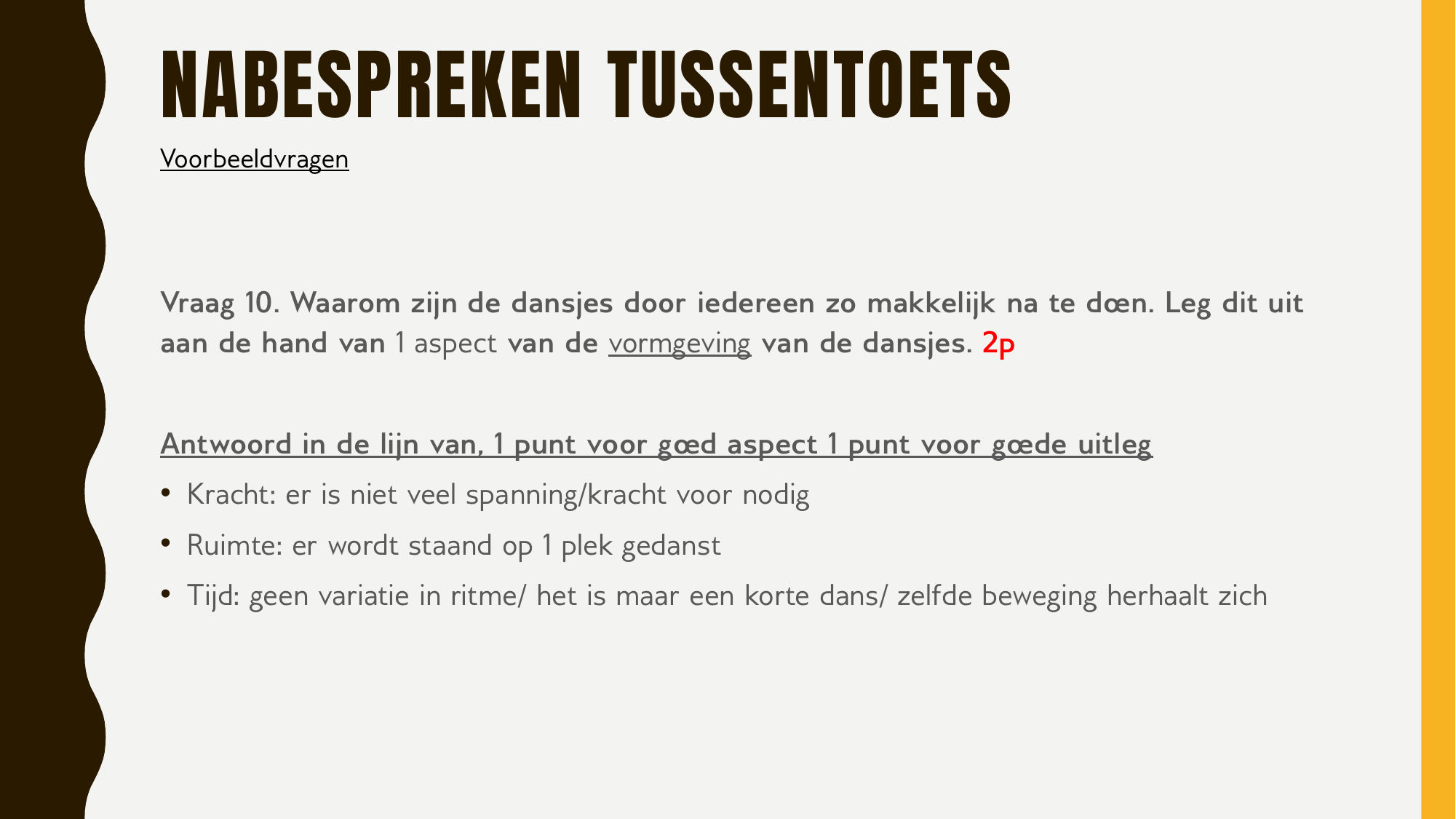

# Nabespreken tussentoets
Voorbeeldvragen
Vraag 10. Waarom zijn de dansjes door iedereen zo makkelijk na te doen. Leg dit uit aan de hand van 1 aspect van de vormgeving van de dansjes. 2p

Antwoord in de lijn van, 1 punt voor goed aspect 1 punt voor goede uitleg
Kracht: er is niet veel spanning/kracht voor nodig
Ruimte: er wordt staand op 1 plek gedanst
Tijd: geen variatie in ritme/ het is maar een korte dans/ zelfde beweging herhaalt zich